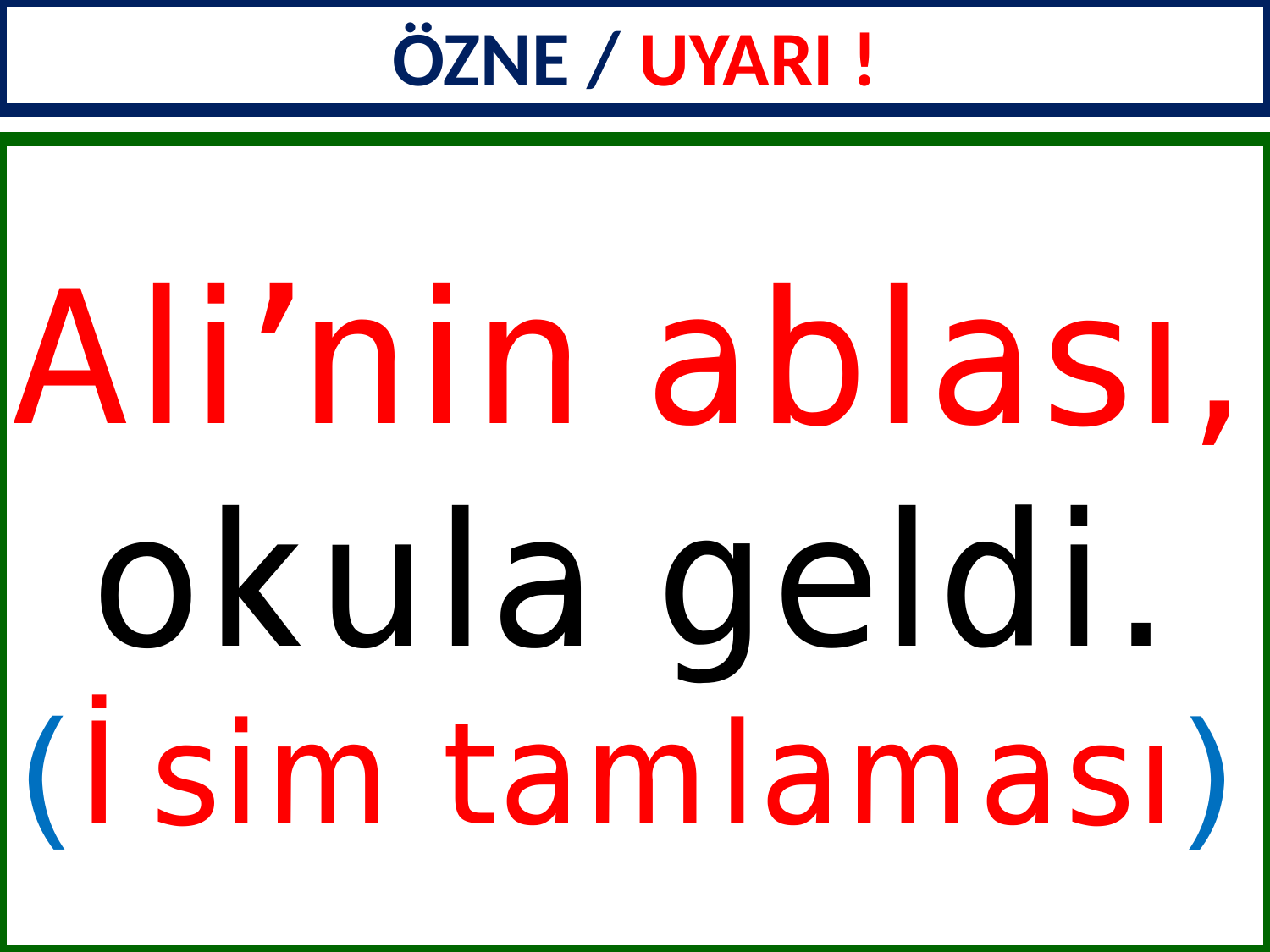

ÖZNE / UYARI !
Ali’nin ablası, okula geldi.
(İsim tamlaması)